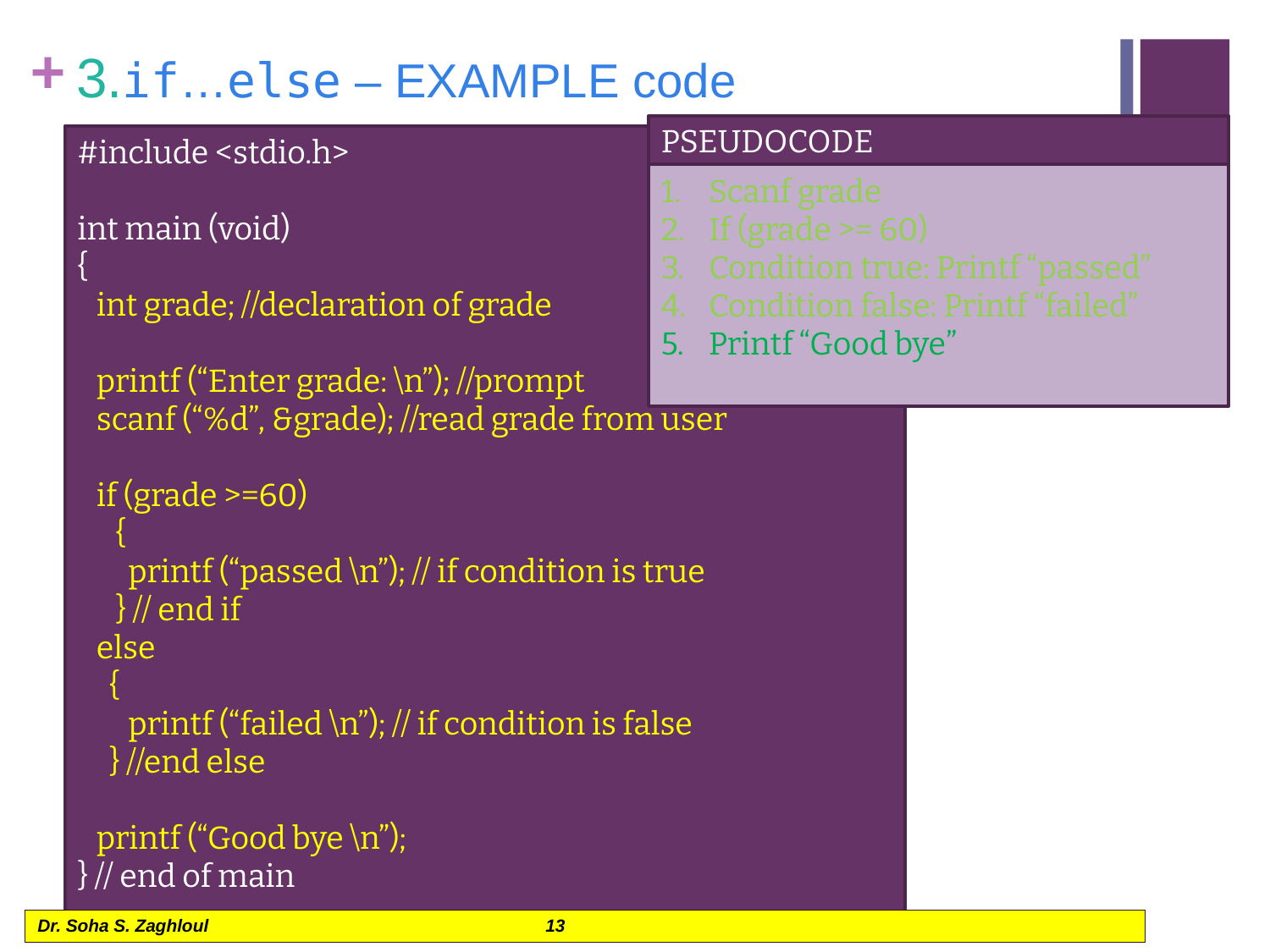

# 3.if…else – EXAMPLE code
PSEUDOCODE
Scanf grade
If (grade >= 60)
Condition true: Printf “passed”
Condition false: Printf “failed”
Printf “Good bye”

#include <stdio.h>

int main (void)
{
   int grade; //declaration of grade

   printf (“Enter grade: \n”); //prompt
   scanf (“%d”, &grade); //read grade from user

   if (grade >=60)
      {
        printf (“passed \n”); // if condition is true
      } // end if
   else
     {
        printf (“failed \n”); // if condition is false
     } //end else

   printf (“Good bye \n”);
} // end of main

Dr. Soha S. Zaghloul			13